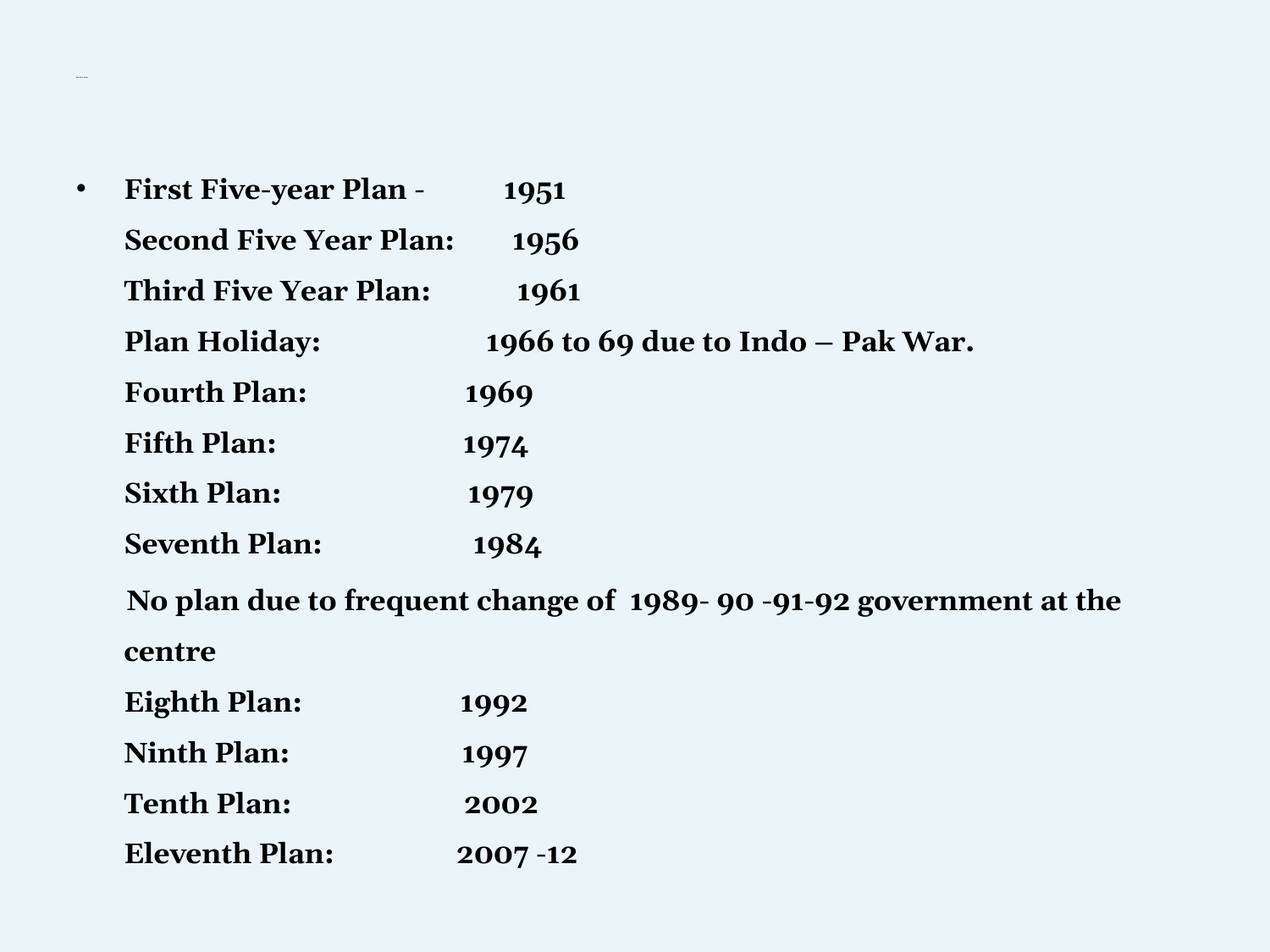

# Five Year Pans:
First Five-year Plan -           1951
Second Five Year Plan:        1956
Third Five Year Plan:            1961
Plan Holiday:                       1966 to 69 due to Indo – Pak War.
Fourth Plan:                      1969
Fifth Plan:                          1974
Sixth Plan:                          1979
Seventh Plan:                     1984
       No plan due to frequent change of  1989- 90 -91-92 government at the centre
Eighth Plan:                      1992
Ninth Plan:                        1997
Tenth Plan:                        2002
Eleventh Plan:                 2007 -12